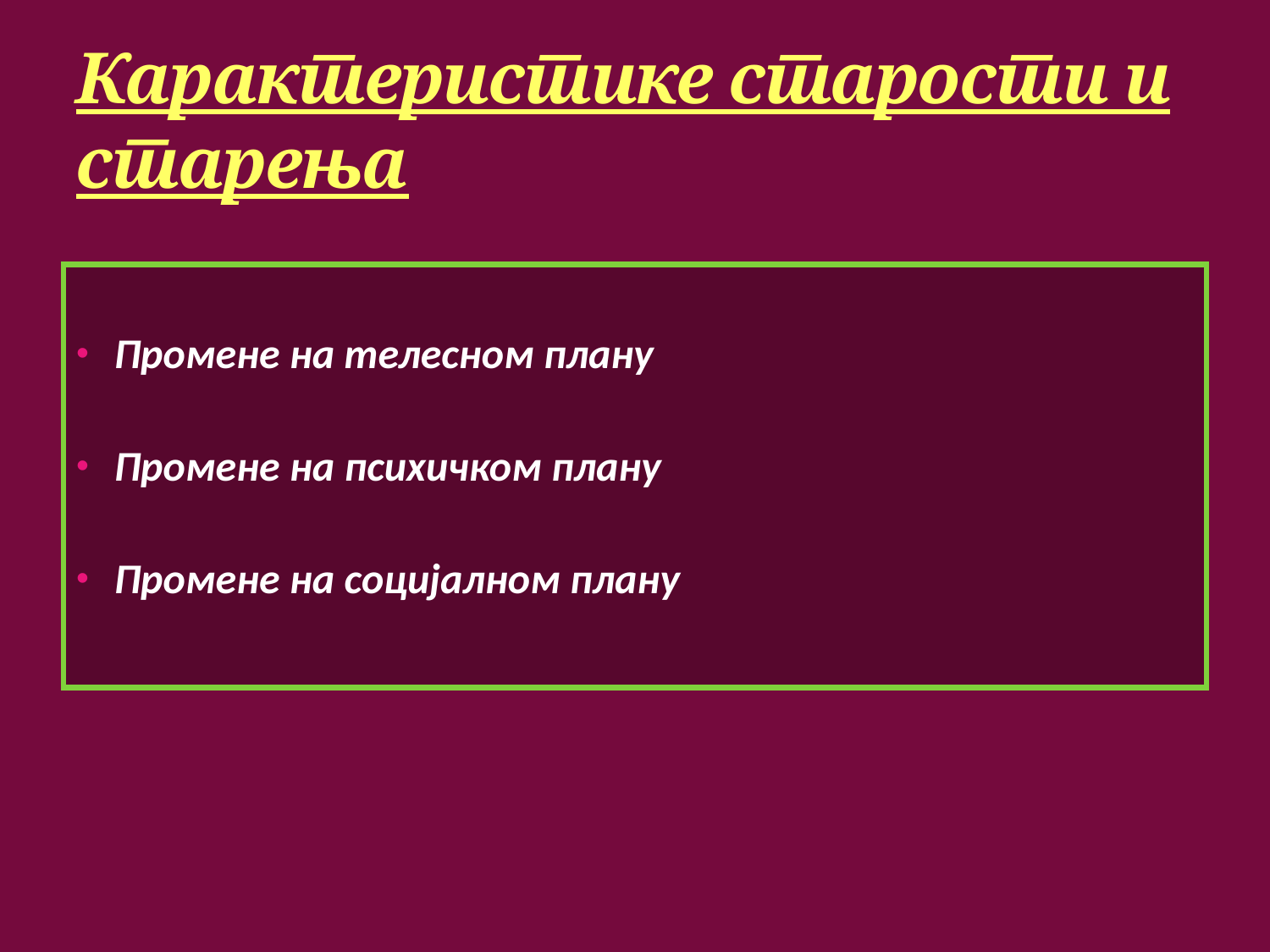

# Карактеристике старости и старења

Промене на телесном плану

Промене на психичком плану

Промене на социјалном плану